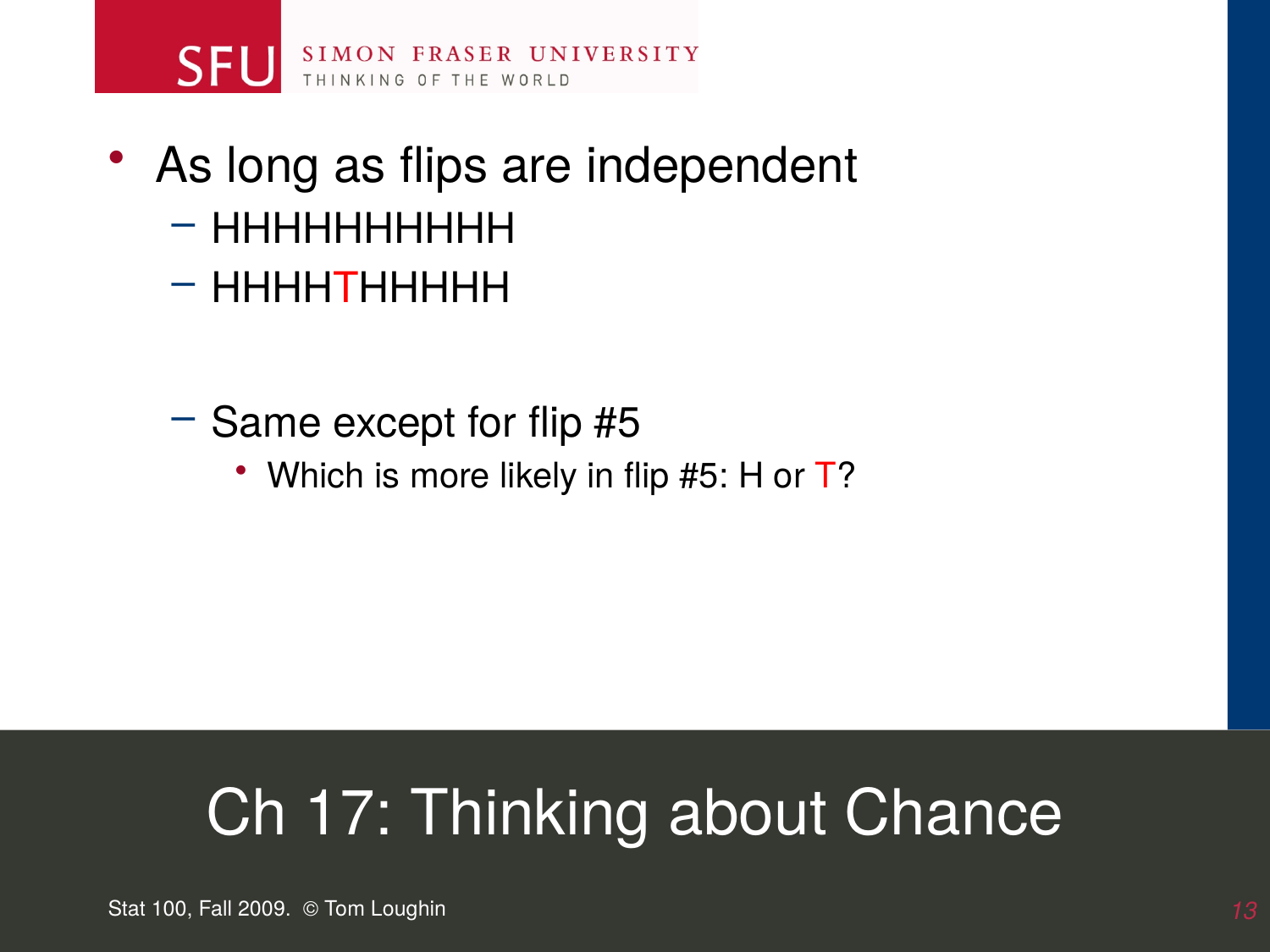

As long as flips are independent
HHHHHHHHHH
HHHHTHHHHH

Same except for flip #5
Which is more likely in flip #5: H or T?

# Ch 17: Thinking about Chance
Stat 100, Fall 2009.  © Tom Loughin
13